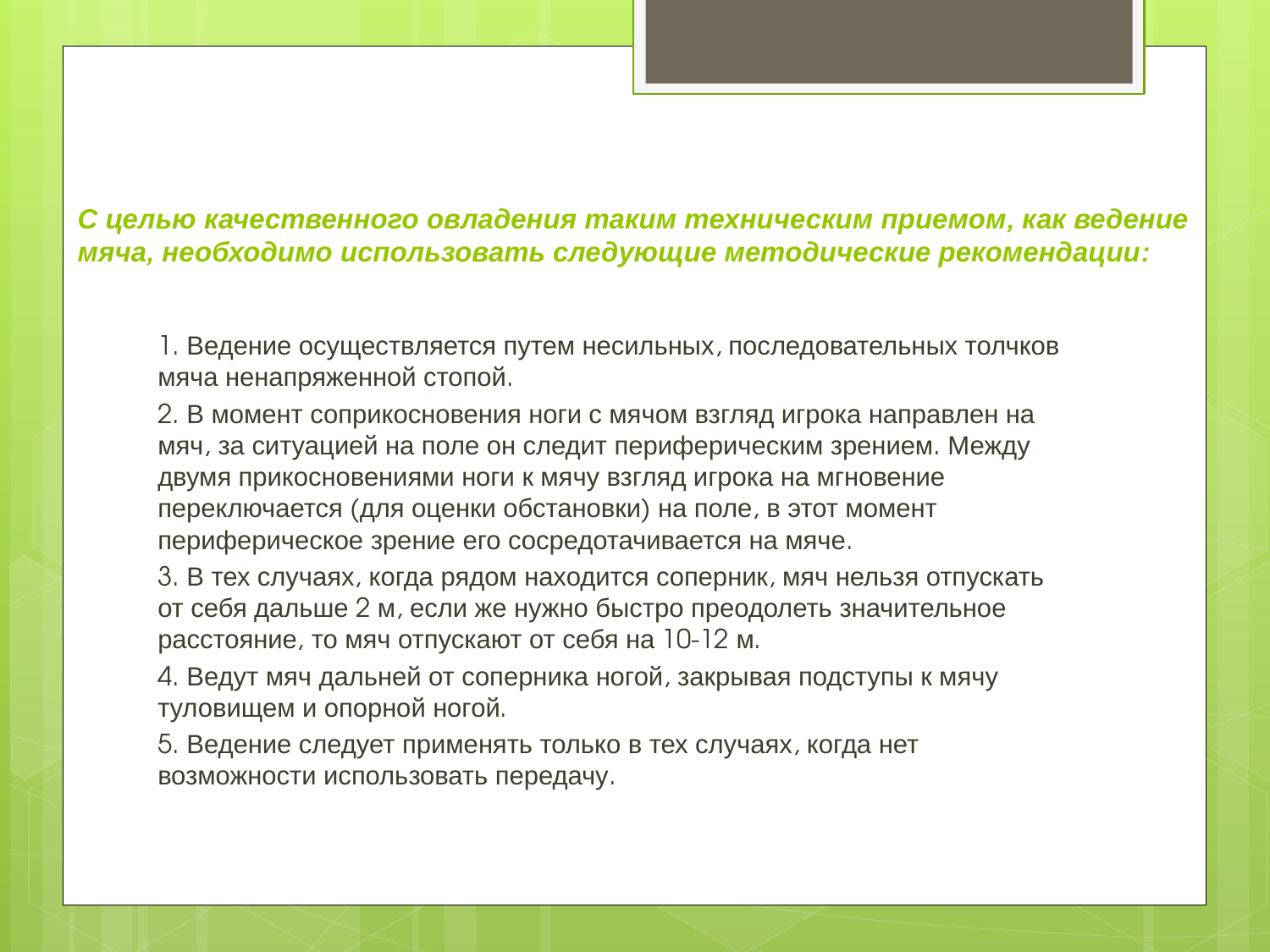

# С целью качественного овладения таким техническим приемом, как ведение мяча, необходимо использовать следующие методические рекомендации:
1. Ведение осуществляется путем несильных, последовательных толчков мяча ненапряженной стопой.
2. В момент соприкосновения ноги с мячом взгляд игрока направлен на мяч, за ситуацией на поле он следит периферическим зрением. Между двумя прикосновениями ноги к мячу взгляд игрока на мгновение переключается (для оценки обстановки) на поле, в этот момент периферическое зрение его сосредотачивается на мяче.
3. В тех случаях, когда рядом находится соперник, мяч нельзя отпускать от себя дальше 2 м, если же нужно быстро преодолеть значительное расстояние, то мяч отпускают от себя на 10-12 м.
4. Ведут мяч дальней от соперника ногой, закрывая подступы к мячу туловищем и опорной ногой.
5. Ведение следует применять только в тех случаях, когда нет возможности использовать передачу.